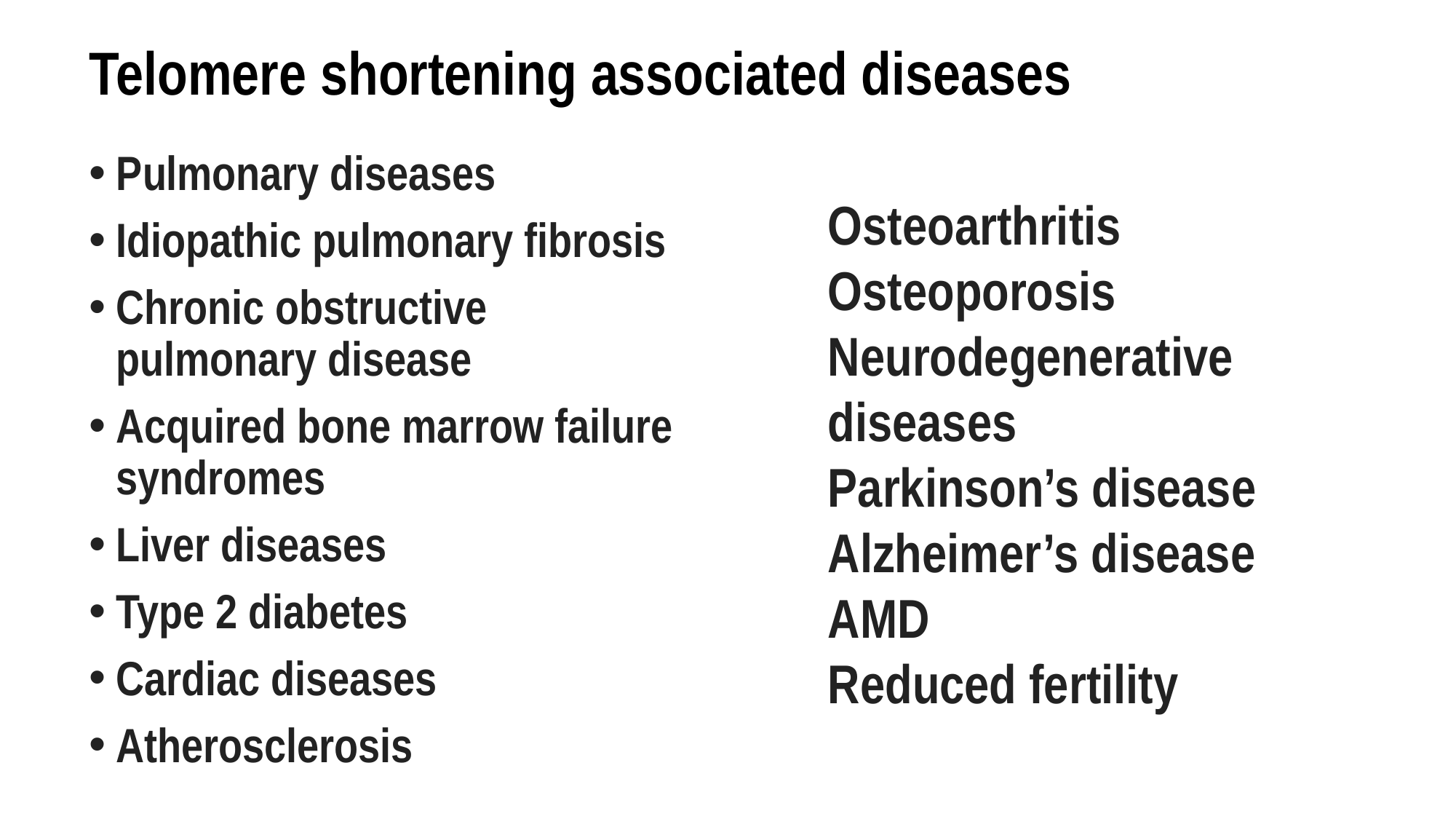

# Telomere shortening associated diseases
Pulmonary diseases
Idiopathic pulmonary fibrosis
Chronic obstructive pulmonary disease
Acquired bone marrow failure syndromes
Liver diseases
Type 2 diabetes
Cardiac diseases
Atherosclerosis
Osteoarthritis
Osteoporosis
Neurodegenerative diseases
Parkinson’s disease
Alzheimer’s disease
AMD
Reduced fertility